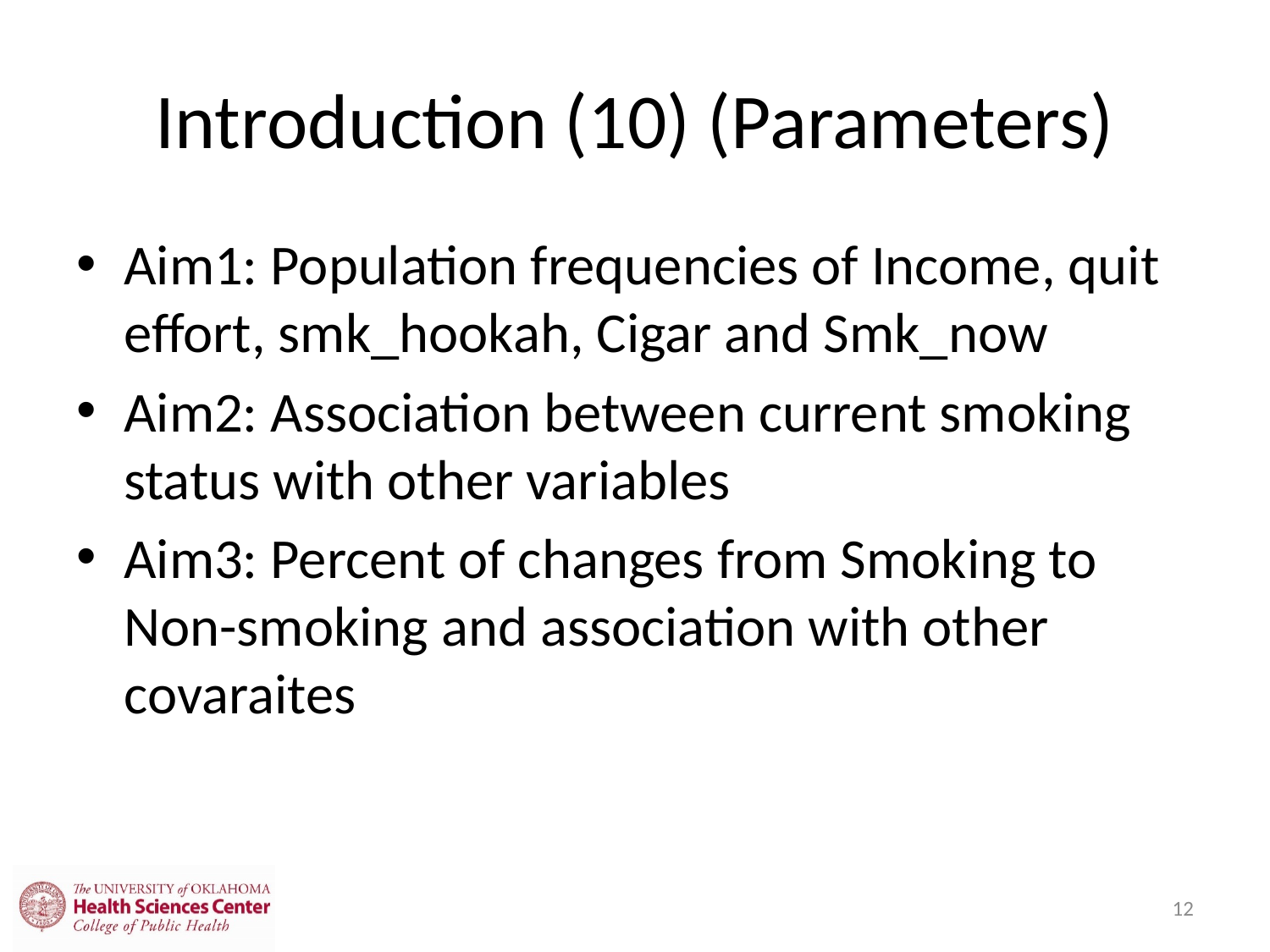

# Introduction (10) (Parameters)
Aim1: Population frequencies of Income, quit effort, smk_hookah, Cigar and Smk_now
Aim2: Association between current smoking status with other variables
Aim3: Percent of changes from Smoking to Non-smoking and association with other covaraites

12